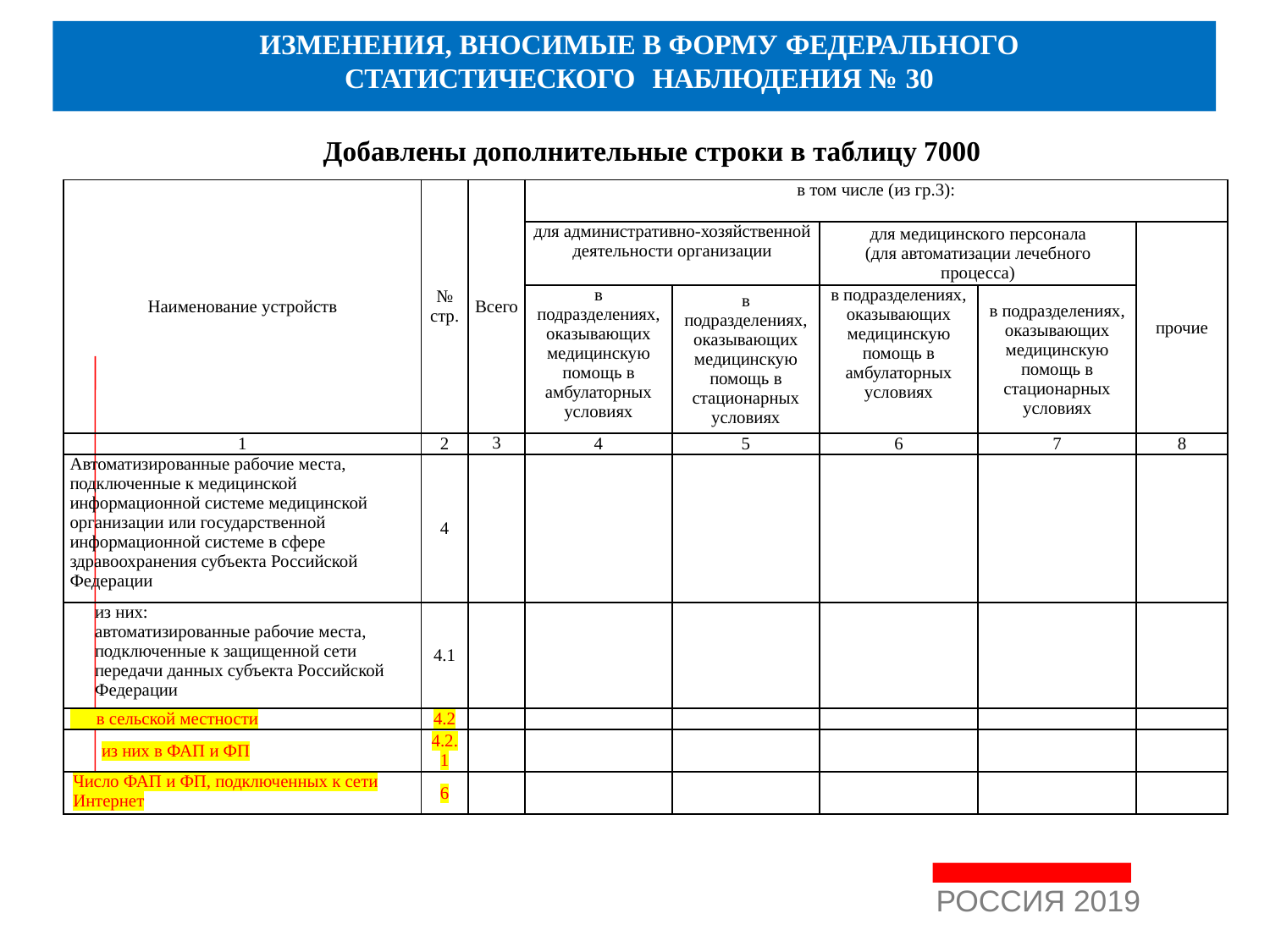

ИЗМЕНЕНИЯ, ВНОСИМЫЕ В ФОРМУ ФЕДЕРАЛЬНОГО
СТАТИСТИЧЕСКОГО	НАБЛЮДЕНИЯ № 30

Добавлены дополнительные строки в таблицу 7000
| Наименование устройств | № стр. | Всего | в том числе (из гр.3): |  |  |  |  |
| --- | --- | --- | --- | --- | --- | --- | --- |
|  |  |  | для административно-хозяйственной деятельности организации |  | для медицинского персонала (для автоматизации лечебного процесса) |  | прочие |
|  |  |  | в подразделениях, оказывающих медицинскую помощь в амбулаторных условиях | в подразделениях, оказывающих медицинскую помощь в стационарных условиях | в подразделениях, оказывающих медицинскую помощь в амбулаторных условиях | в подразделениях, оказывающих медицинскую помощь в стационарных условиях |  |
| 1 | 2 | 3 | 4 | 5 | 6 | 7 | 8 |
| Автоматизированные рабочие места, подключенные к медицинской информационной системе медицинской организации или государственной информационной системе в сфере здравоохранения субъекта Российской Федерации | 4 |  |  |  |  |  |  |
| из них: автоматизированные рабочие места, подключенные к защищенной сети передачи данных субъекта Российской Федерации | 4.1 |  |  |  |  |  |  |
| в сельской местности | 4.2 |  |  |  |  |  |  |
| из них в ФАП и ФП | 4.2.1 |  |  |  |  |  |  |
| Число ФАП и ФП, подключенных к сети Интернет | 6 |  |  |  |  |  |  |

РОССИЯ 2019